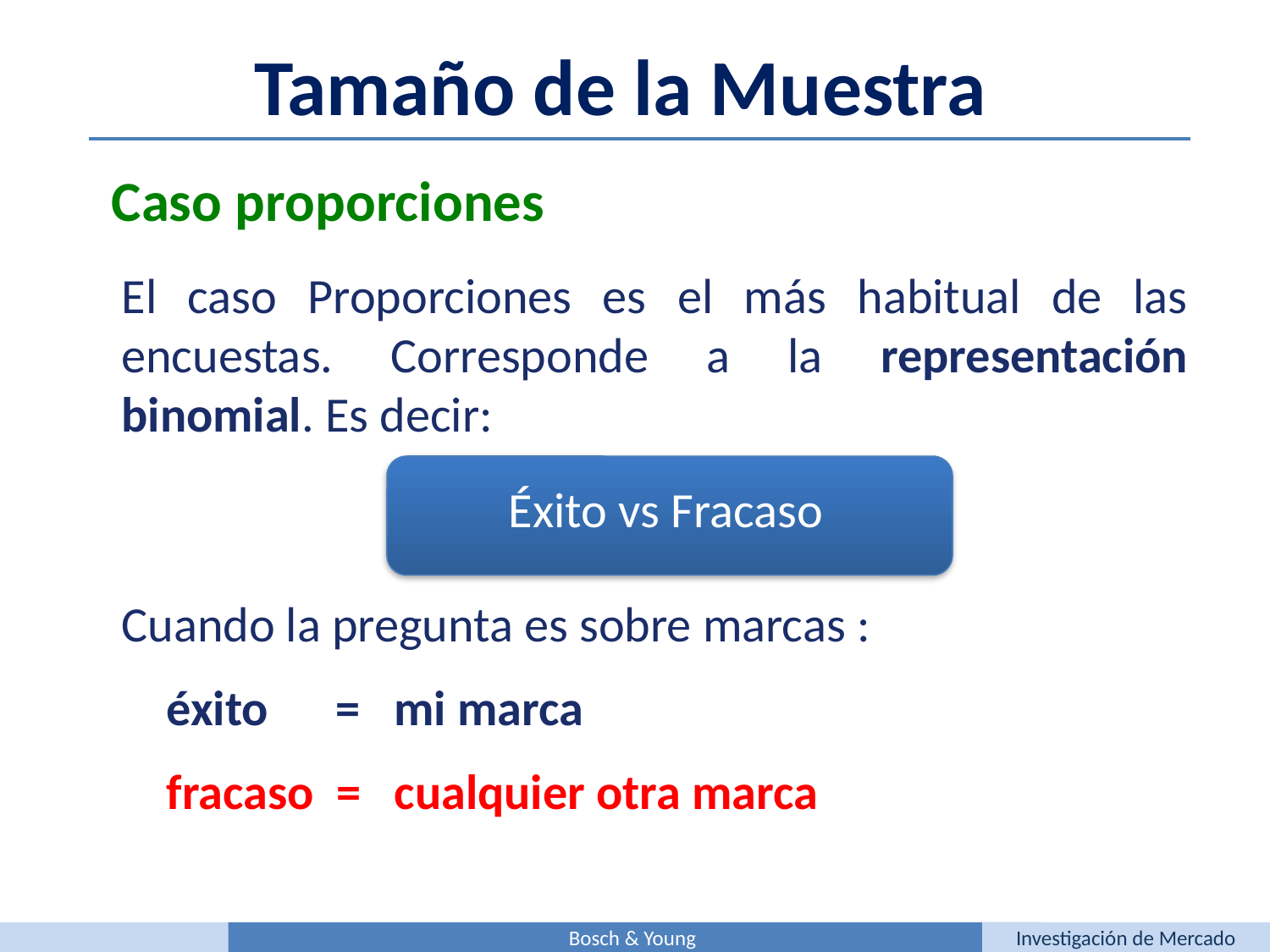

Tamaño de la Muestra
Caso proporciones

El caso Proporciones es el más habitual de las encuestas. Corresponde a la representación binomial. Es decir:

  Éxito vs Fracaso

Cuando la pregunta es sobre marcas :
    éxito      =   mi marca
    fracaso  =   cualquier otra marca

Bosch & Young
Investigación de Mercado